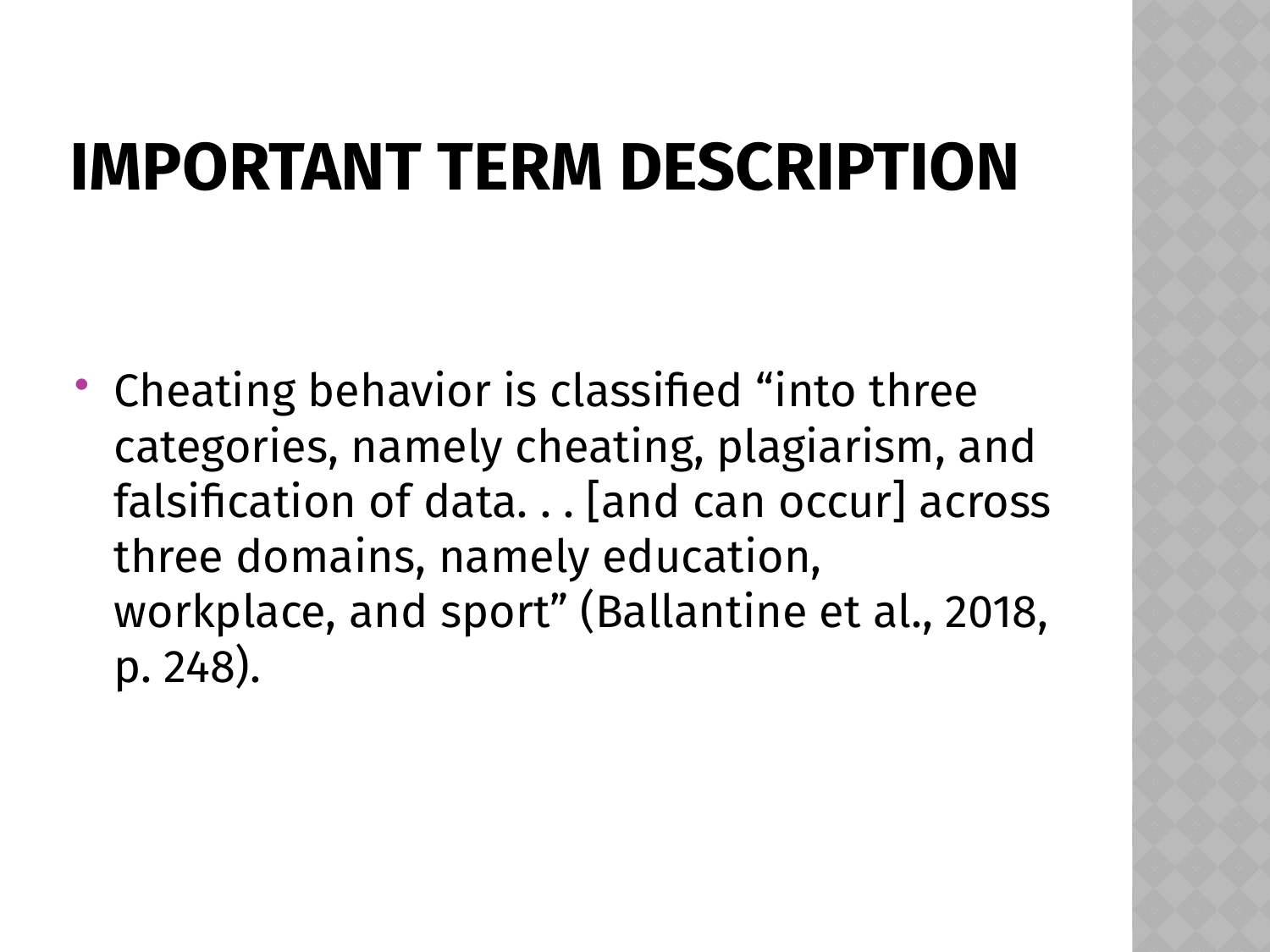

# Important Term Description

Cheating behavior is classified “into three categories, namely cheating, plagiarism, and falsification of data. . . [and can occur] across three domains, namely education, workplace, and sport” (Ballantine et al., 2018, p. 248).